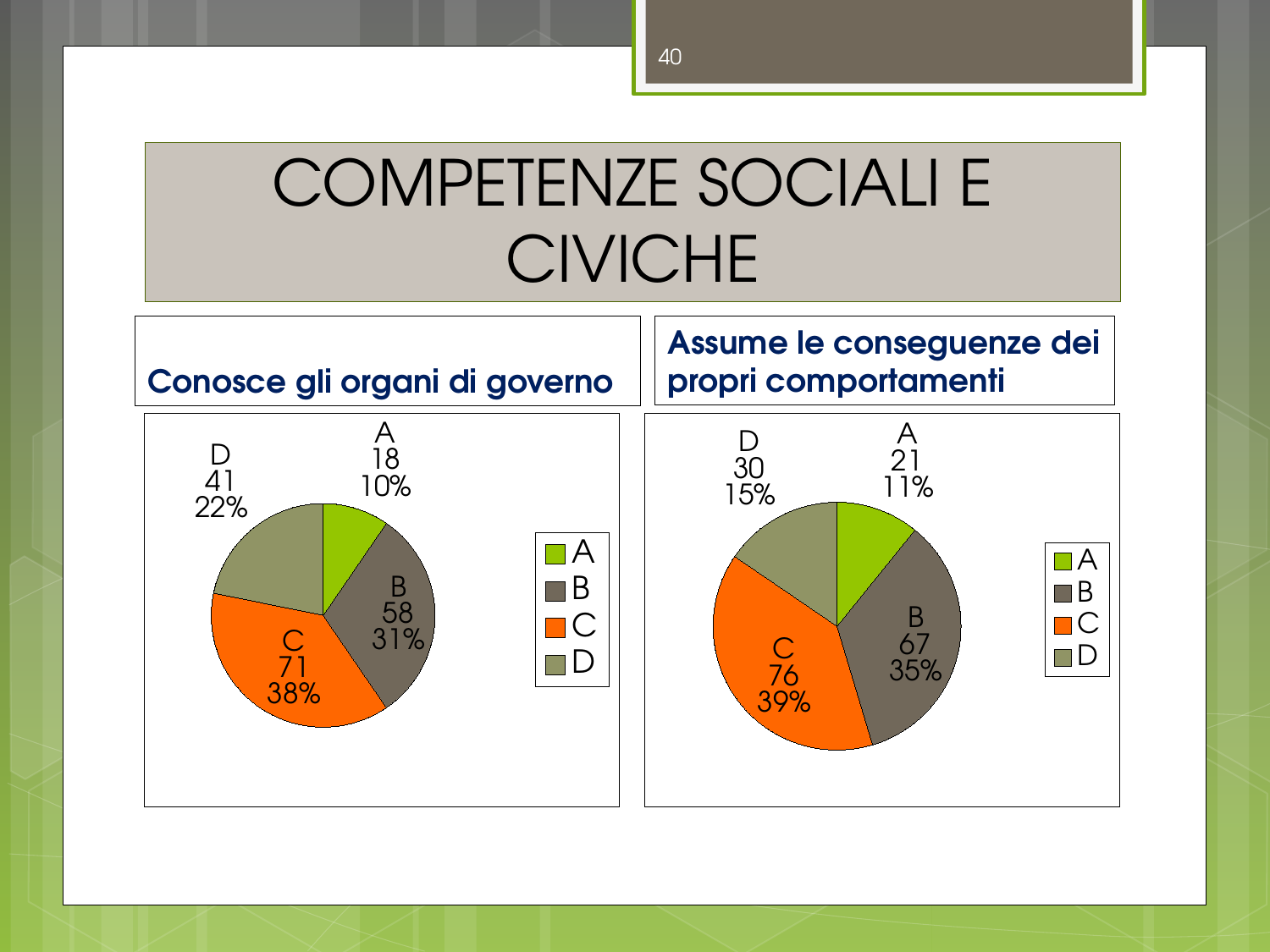

40
# COMPETENZE SOCIALI E CIVICHE
Conosce gli organi di governo
Assume le conseguenze dei propri comportamenti

### Chart

| Category | Vendite |
|---|---|
| A | 18.0 |
| B | 58.0 |
| C | 71.0 |
| D | 41.0 |

### Chart

| Category | Vendite |
|---|---|
| A | 21.0 |
| B | 67.0 |
| C | 76.0 |
| D | 30.0 |